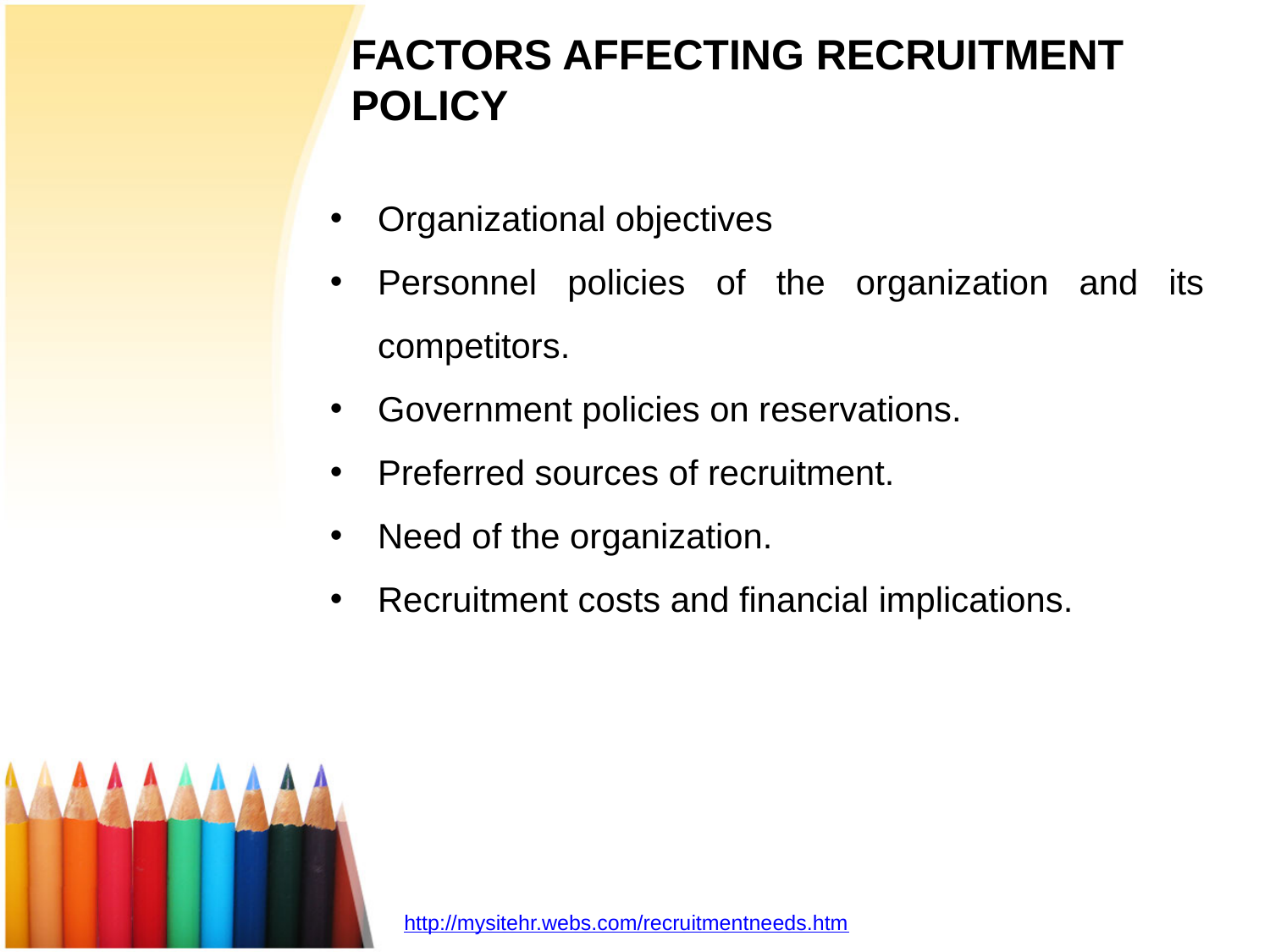

FACTORS AFFECTING RECRUITMENT POLICY
Organizational objectives
Personnel policies of the organization and its competitors.
Government policies on reservations.
Preferred sources of recruitment.
Need of the organization.
Recruitment costs and financial implications.

http://mysitehr.webs.com/recruitmentneeds.htm